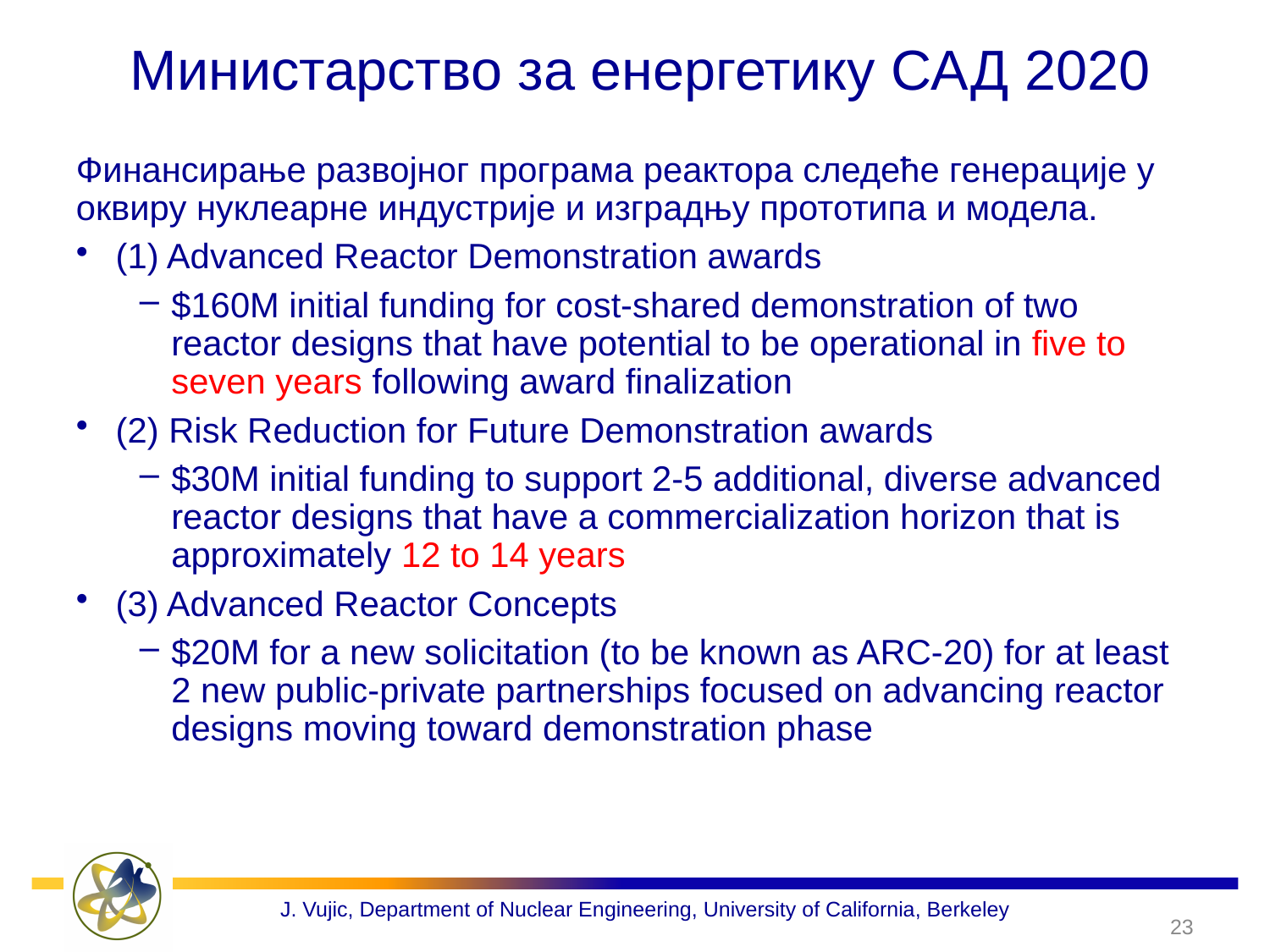

# Министарство за енергетику САД 2020
Финансирање развојног програма реактора следеће генерације у оквиру нуклеарне индустрије и изградњу прототипа и модела.
(1) Advanced Reactor Demonstration awards
$160M initial funding for cost-shared demonstration of two reactor designs that have potential to be operational in five to seven years following award finalization
(2) Risk Reduction for Future Demonstration awards
$30M initial funding to support 2-5 additional, diverse advanced reactor designs that have a commercialization horizon that is approximately 12 to 14 years
(3) Advanced Reactor Concepts
$20M for a new solicitation (to be known as ARC-20) for at least 2 new public-private partnerships focused on advancing reactor designs moving toward demonstration phase

23